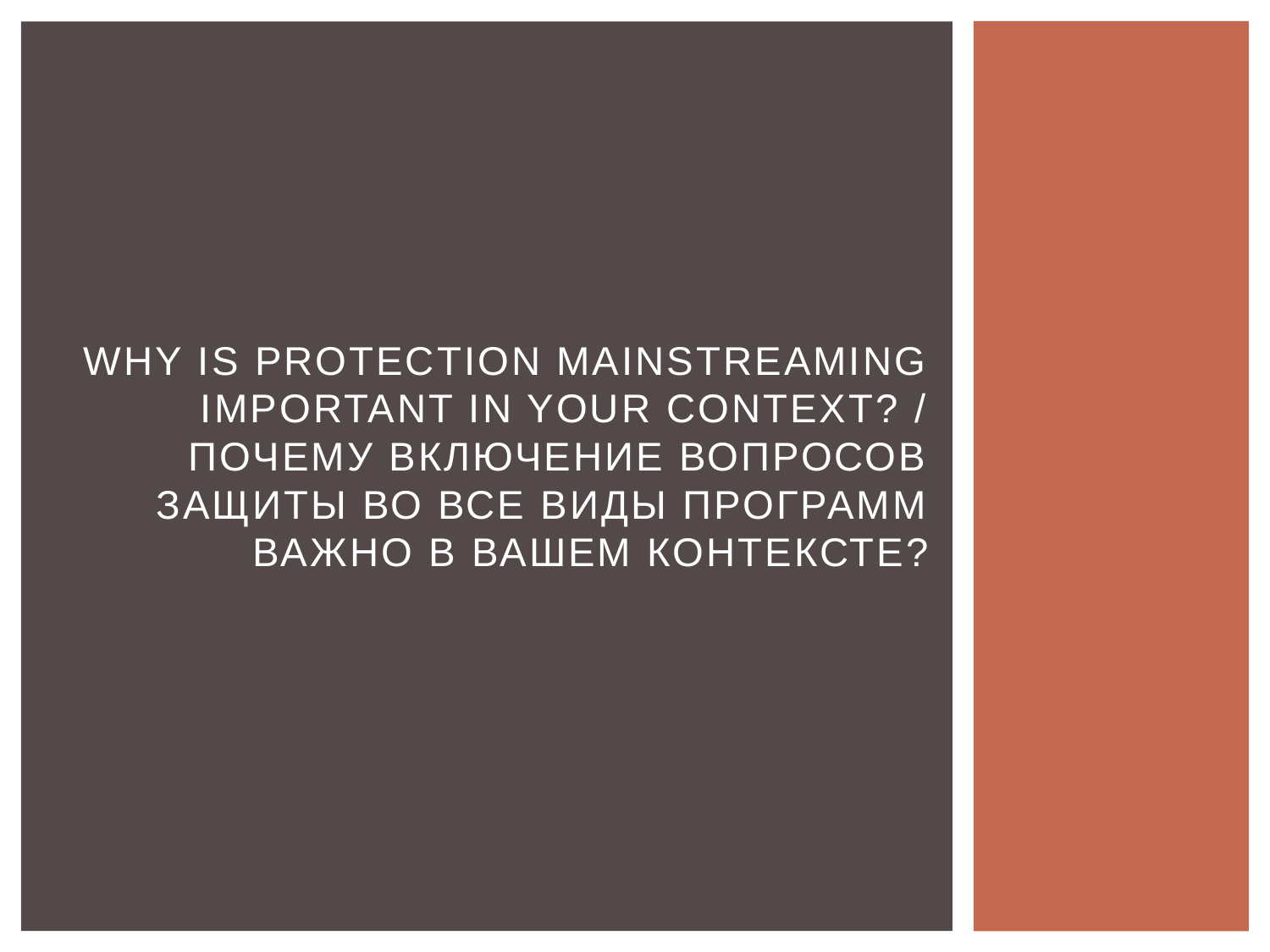

# Why is protection mainstreaming important in your context? / Почему включение вопросов защиты во все виды программ важно в вашем контексте?